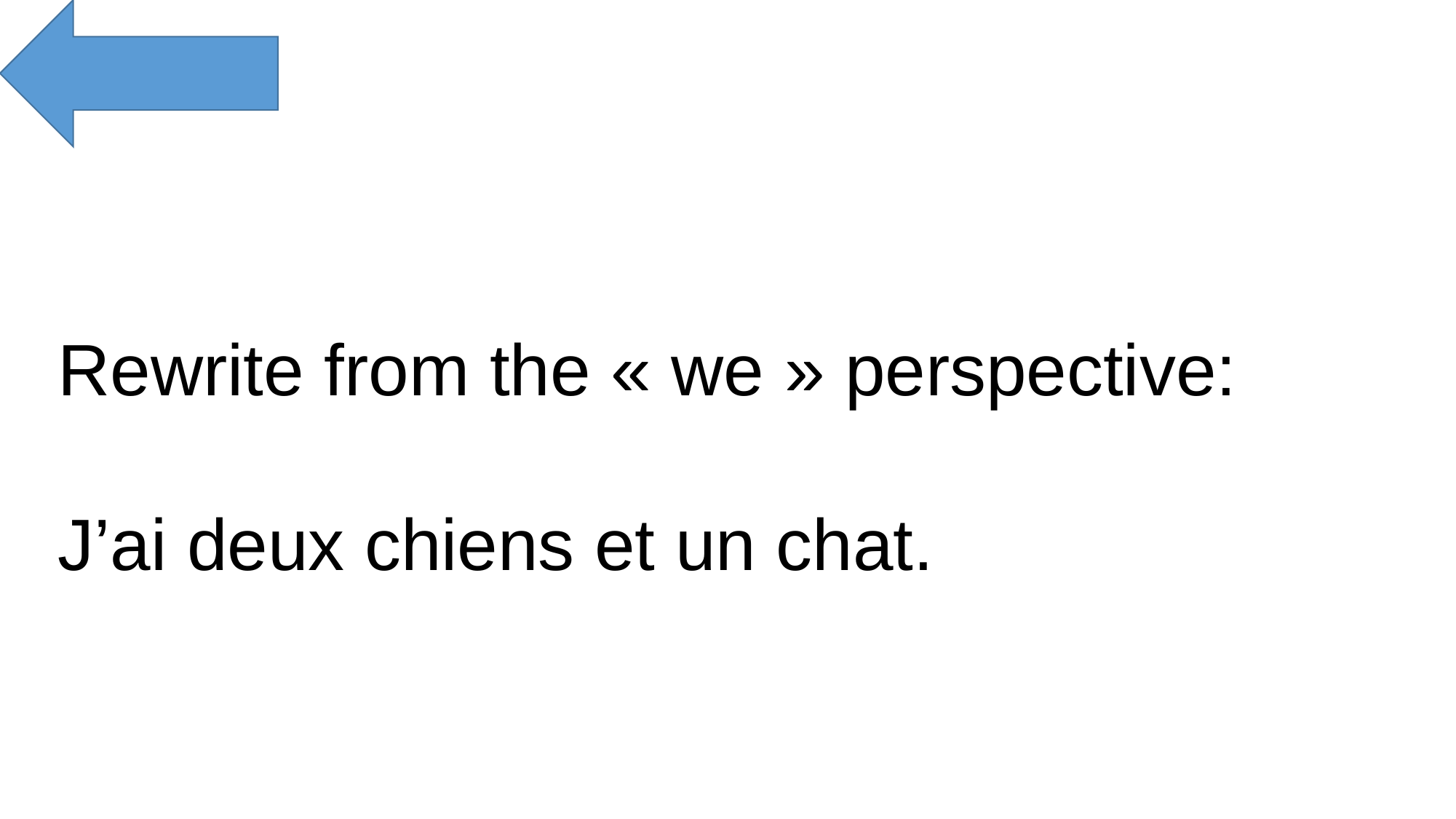

Rewrite from the « we » perspective:

J’ai deux chiens et un chat.